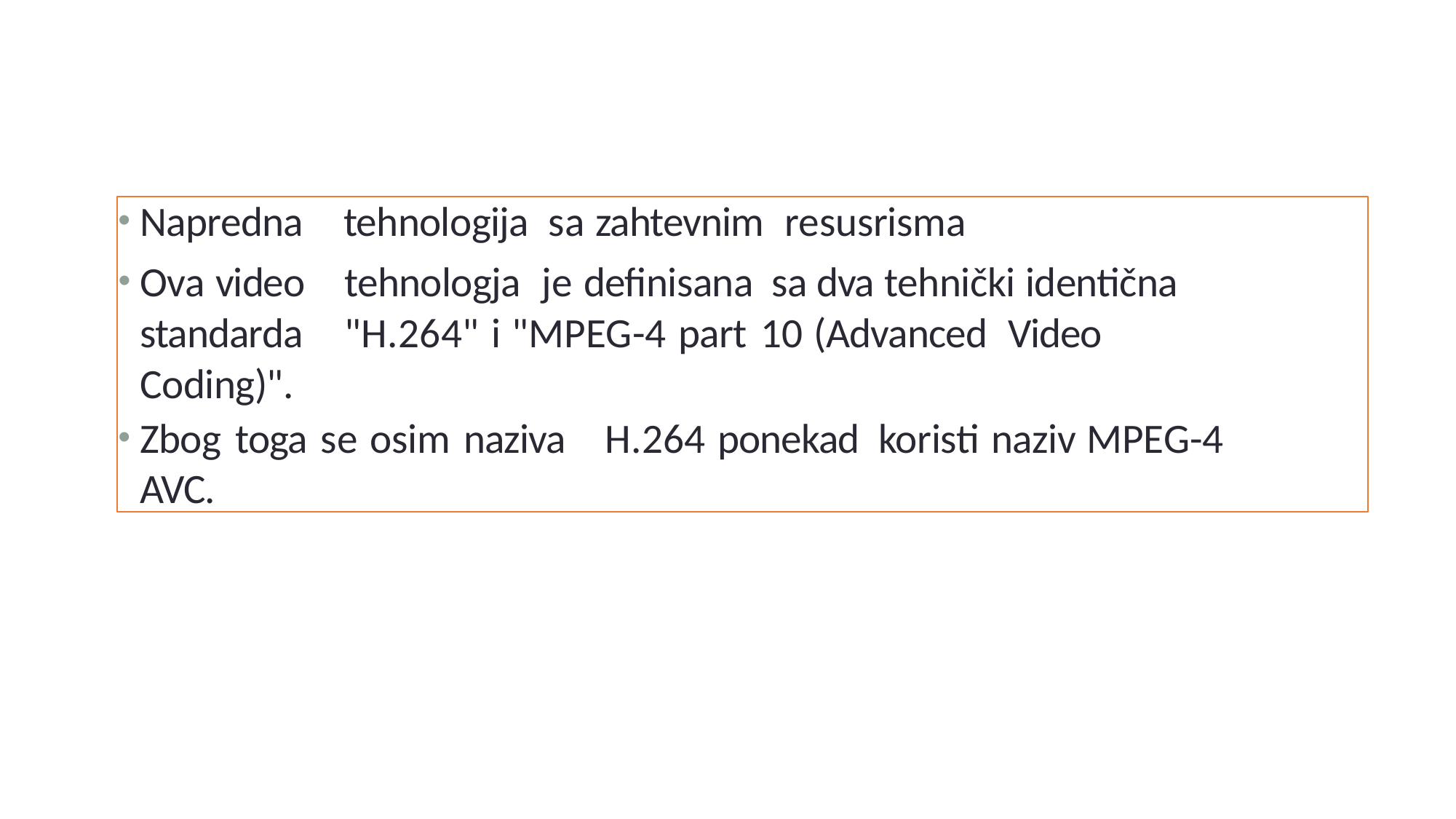

Napredna	tehnologija	sa zahtevnim	resusrisma
Ova video	tehnologja	je definisana	sa dva tehnički identična  standarda	"H.264" i "MPEG-4 part 10 (Advanced	Video Coding)".
Zbog toga se osim naziva	H.264 ponekad	koristi naziv MPEG-4 AVC.